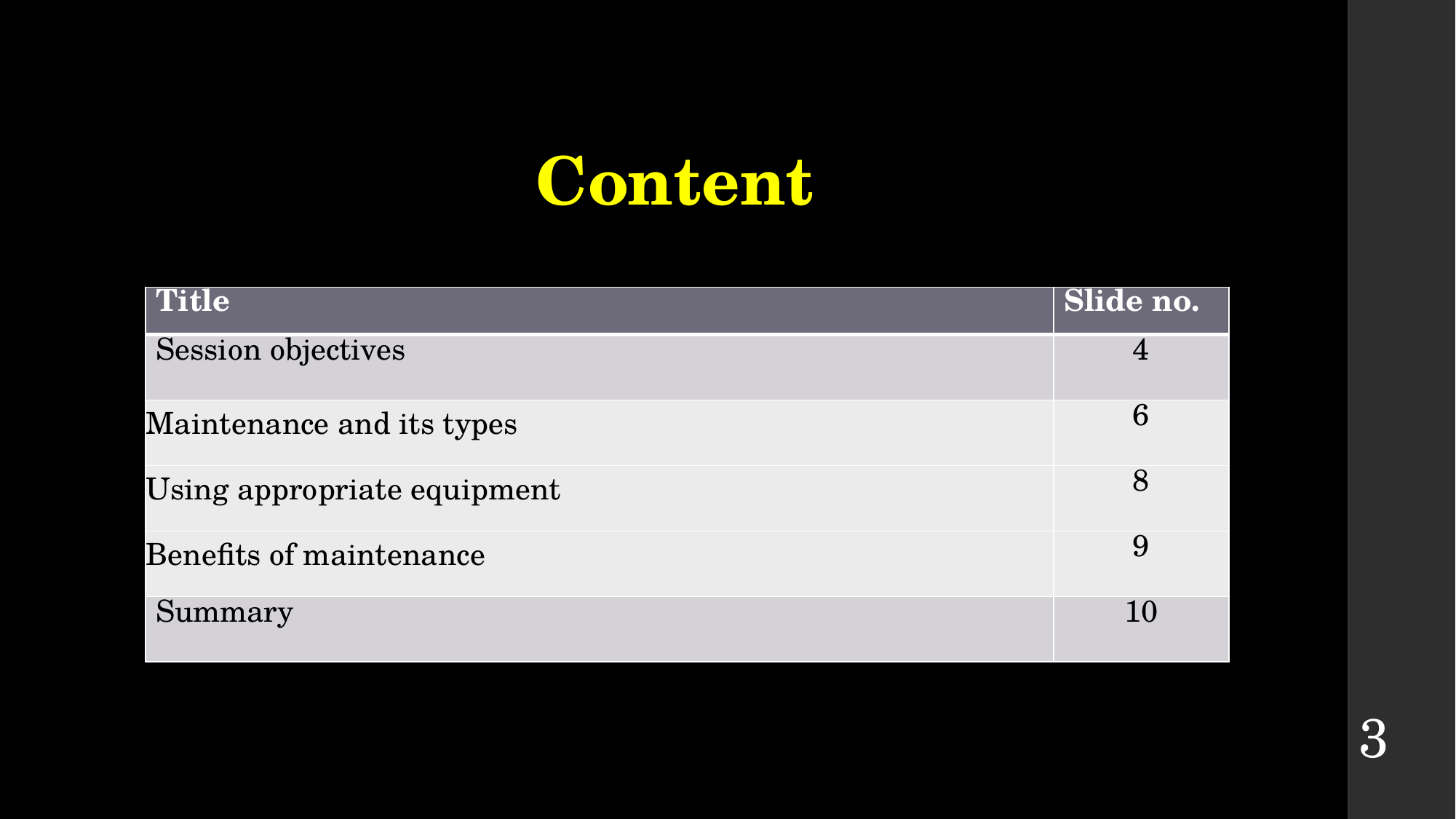

# Content
| Title | Slide no. |
| --- | --- |
| Session objectives | 4 |
| Maintenance and its types | 6 |
| Using appropriate equipment | 8 |
| Benefits of maintenance | 9 |
| Summary | 10 |
3